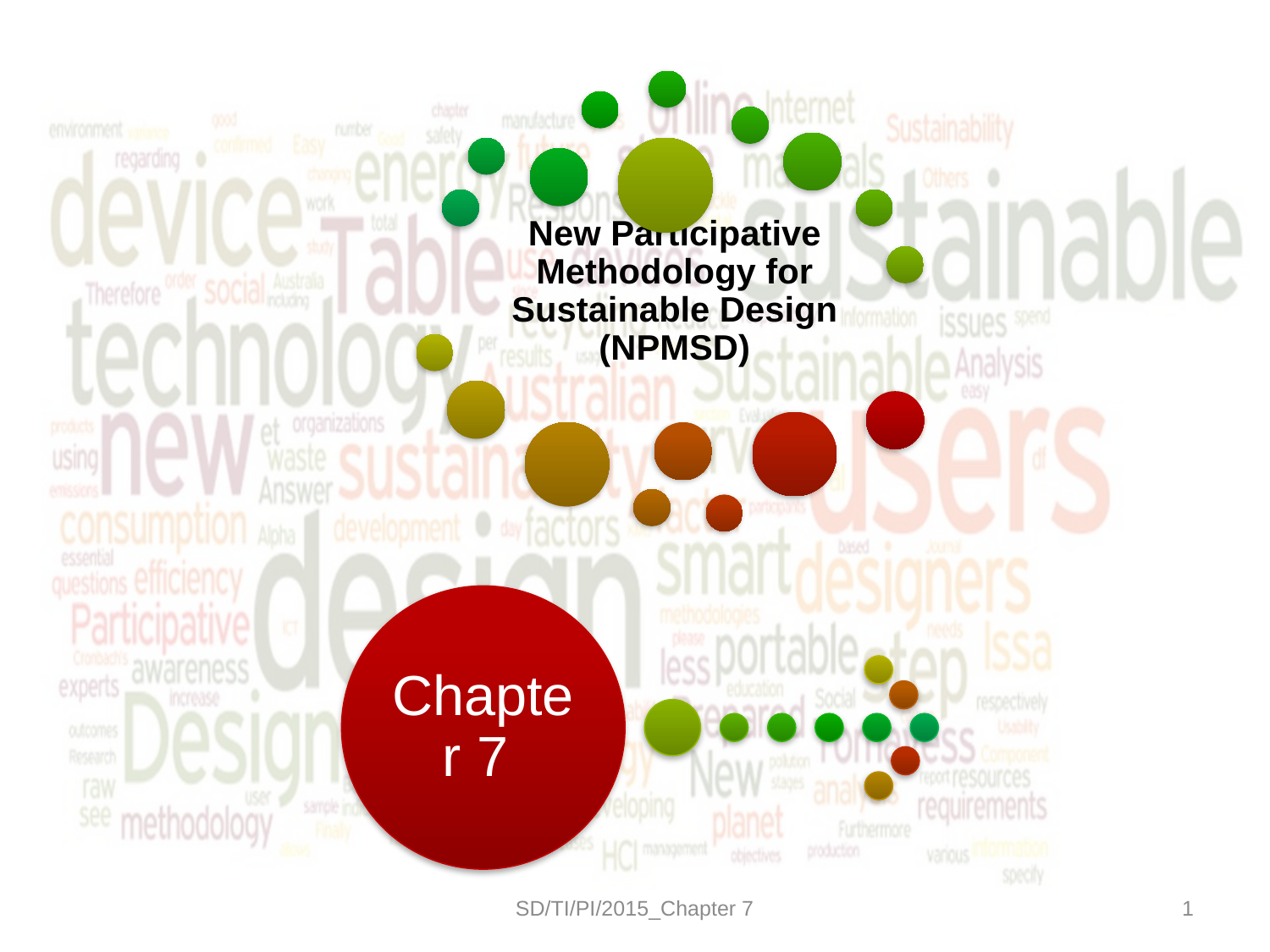

New Participative Methodology for Sustainable Design (NPMSD)
Chapter 7
SD/TI/PI/2015_Chapter 7
1